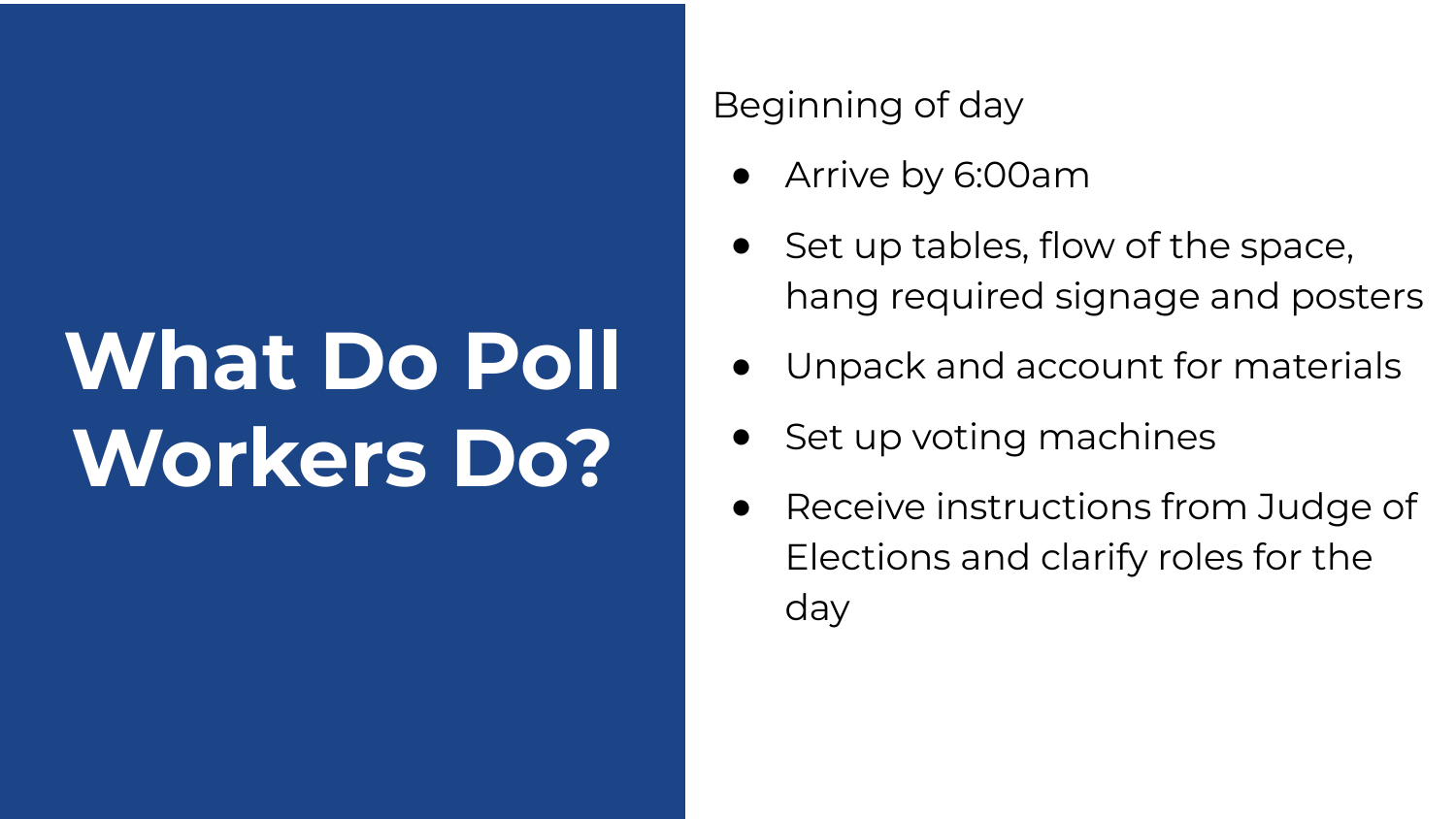

Beginning of day
Arrive by 6:00am
Set up tables, flow of the space, hang required signage and posters
Unpack and account for materials
Set up voting machines
Receive instructions from Judge of Elections and clarify roles for the day

What Do Poll Workers Do?